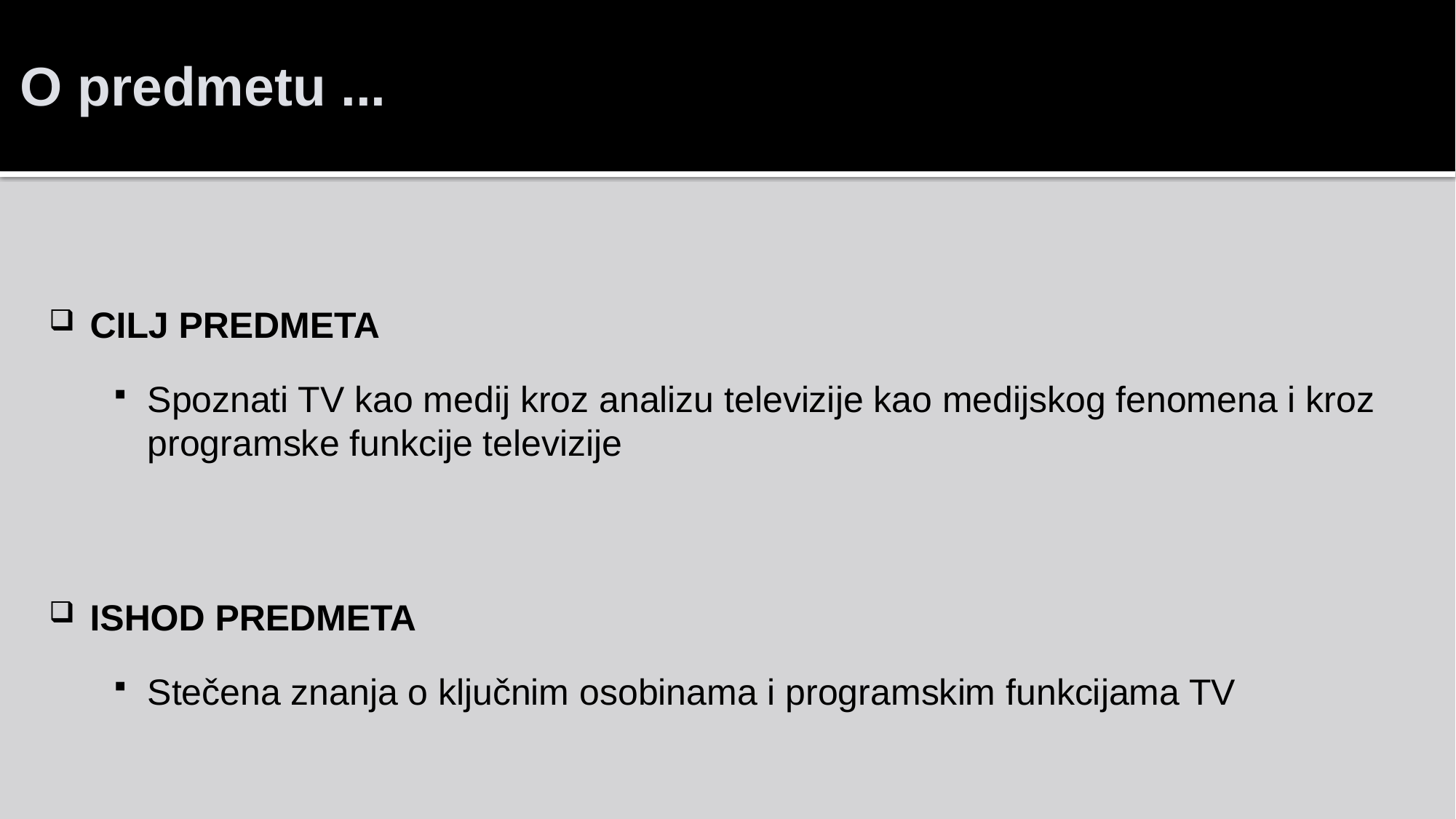

# O predmetu ...

CILJ PREDMETA

Spoznati TV kao medij kroz analizu televizije kao medijskog fenomena i kroz programske funkcije televizije

ISHOD PREDMETA

Stečena znanja o ključnim osobinama i programskim funkcijama TV